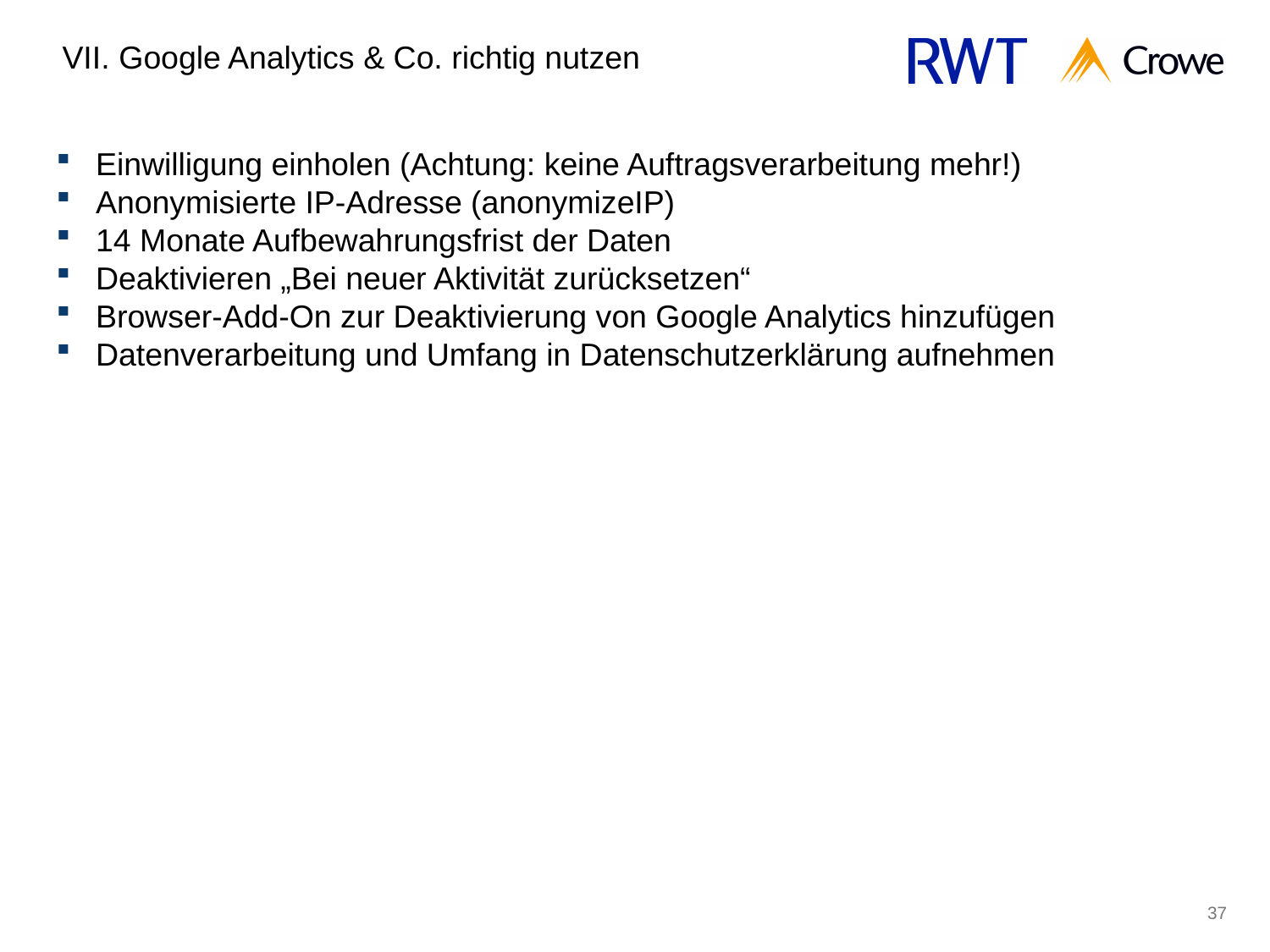

VII. Google Analytics & Co. richtig nutzen

Einwilligung einholen (Achtung: keine Auftragsverarbeitung mehr!)
Anonymisierte IP-Adresse (anonymizeIP)
14 Monate Aufbewahrungsfrist der Daten
Deaktivieren „Bei neuer Aktivität zurücksetzen“
Browser-Add-On zur Deaktivierung von Google Analytics hinzufügen
Datenverarbeitung und Umfang in Datenschutzerklärung aufnehmen